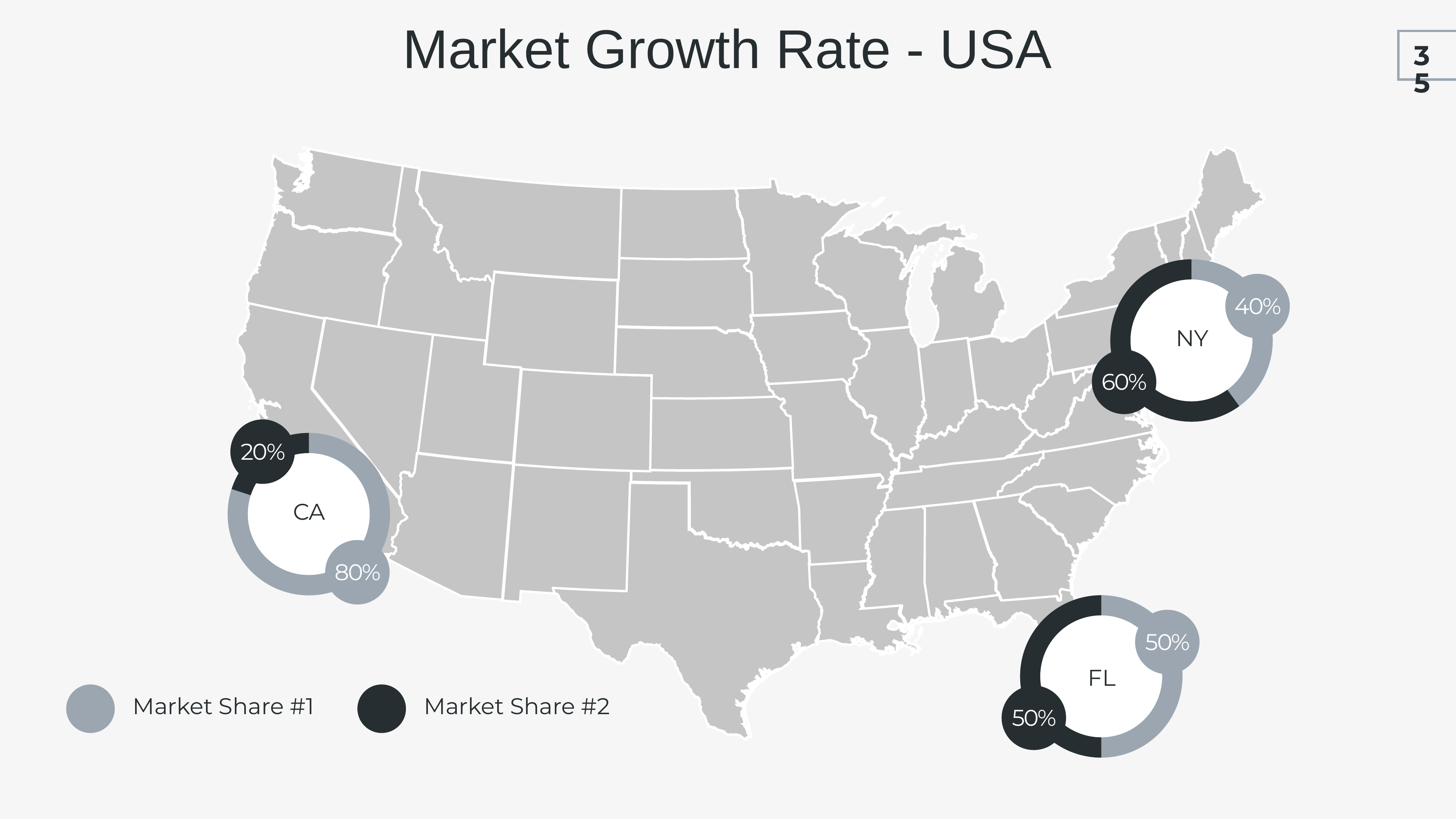

Market Growth Rate - USA
35

### Chart

| Category | 2017 |
|---|---|
| Background fill | 40.0 |
| Data | 60.0 |

40%
NY

60%

### Chart

| Category | 2017 |
|---|---|
| Background fill | 80.0 |
| Data | 20.0 |
20%

CA

80%

### Chart

| Category | 2017 |
|---|---|
| Background fill | 50.0 |
| Data | 50.0 |

50%
FL

Market Share #1
Market Share #2
50%